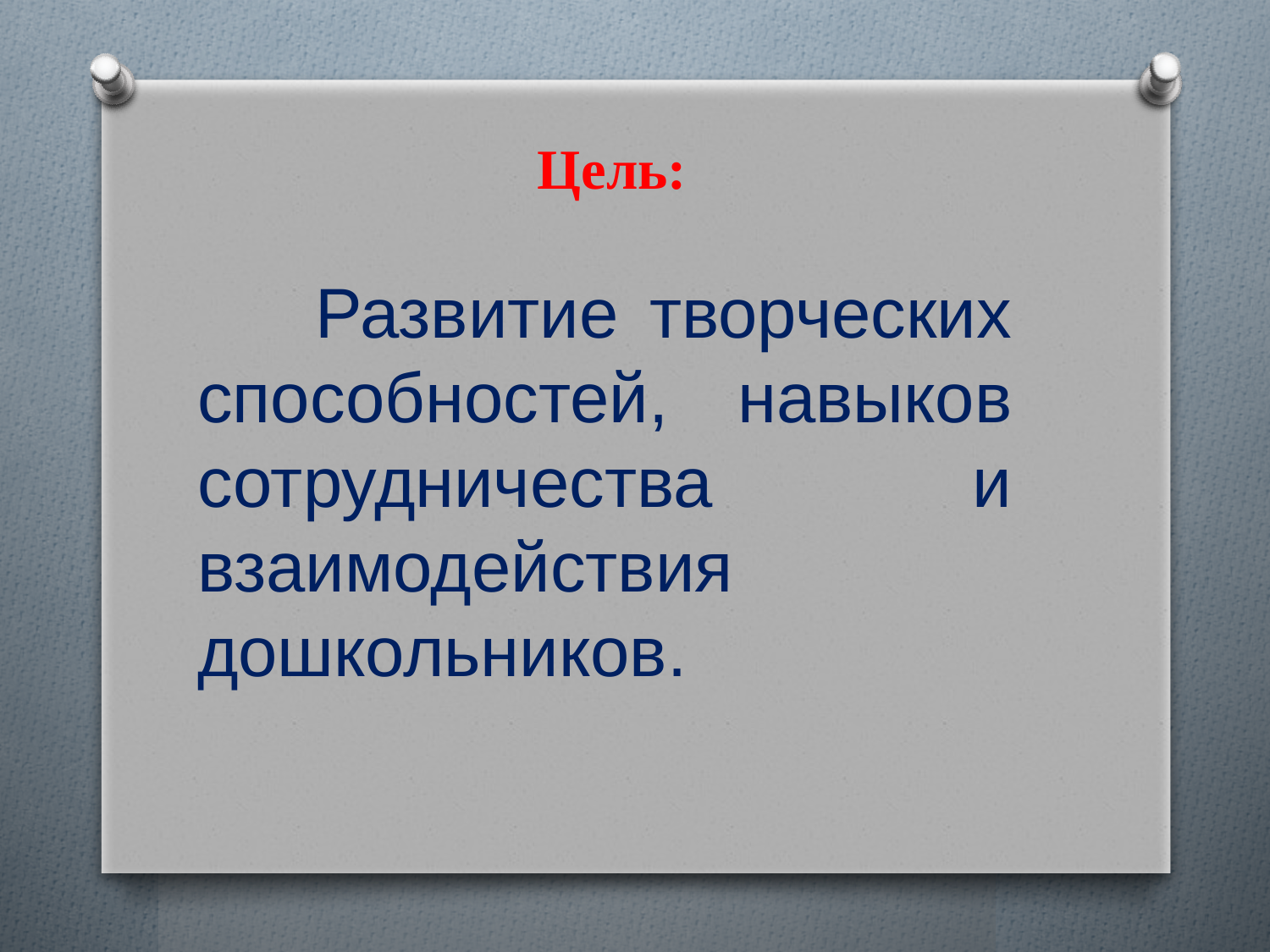

#
 Цель:

    Развитие творческих способностей, навыков сотрудничества и взаимодействия дошкольников.